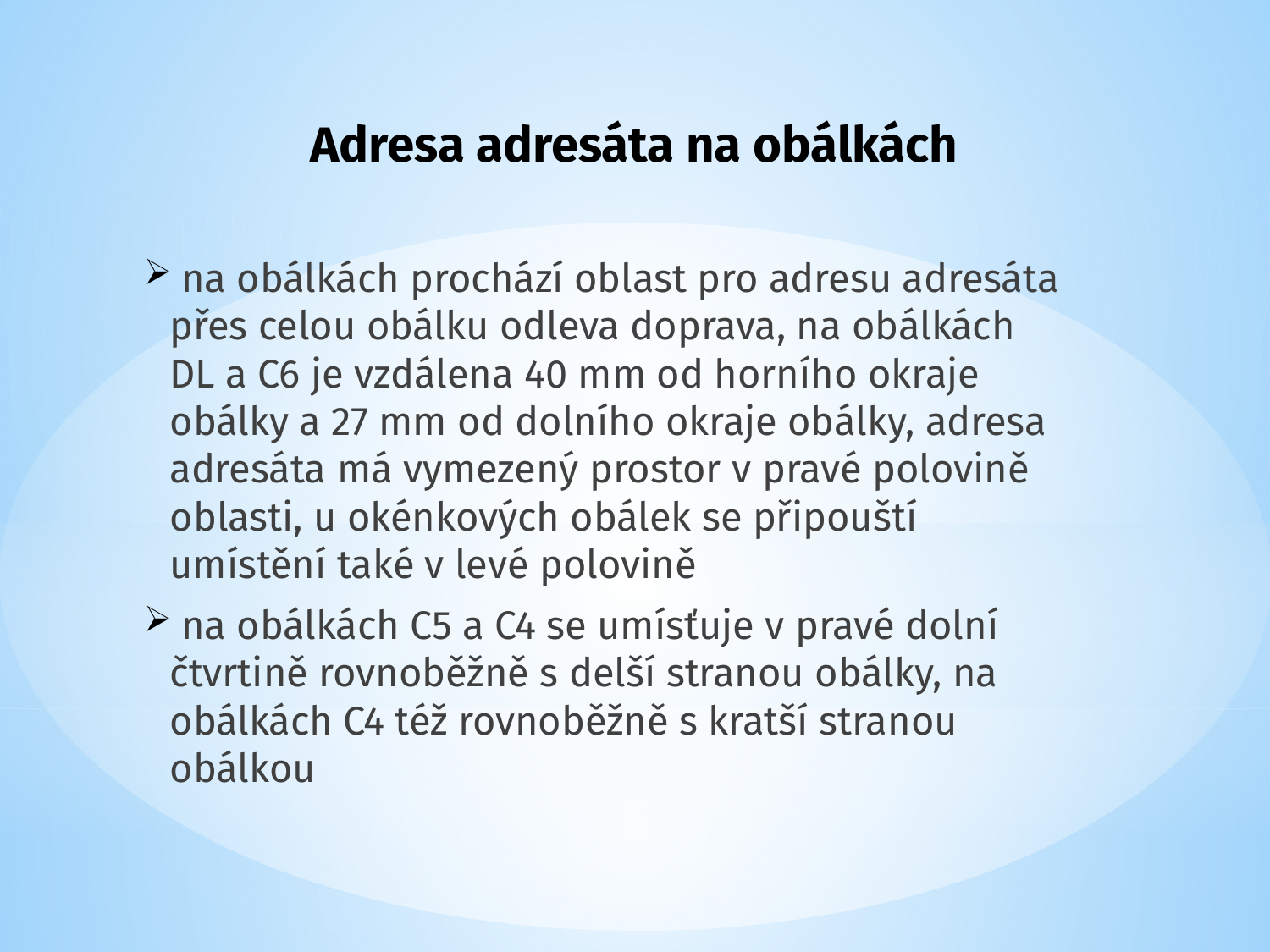

# Adresa adresáta na obálkách
 na obálkách prochází oblast pro adresu adresáta přes celou obálku odleva doprava, na obálkách DL a C6 je vzdálena 40 mm od horního okraje obálky a 27 mm od dolního okraje obálky, adresa adresáta má vymezený prostor v pravé polovině oblasti, u okénkových obálek se připouští umístění také v levé polovině
 na obálkách C5 a C4 se umísťuje v pravé dolní čtvrtině rovnoběžně s delší stranou obálky, na obálkách C4 též rovnoběžně s kratší stranou obálkou